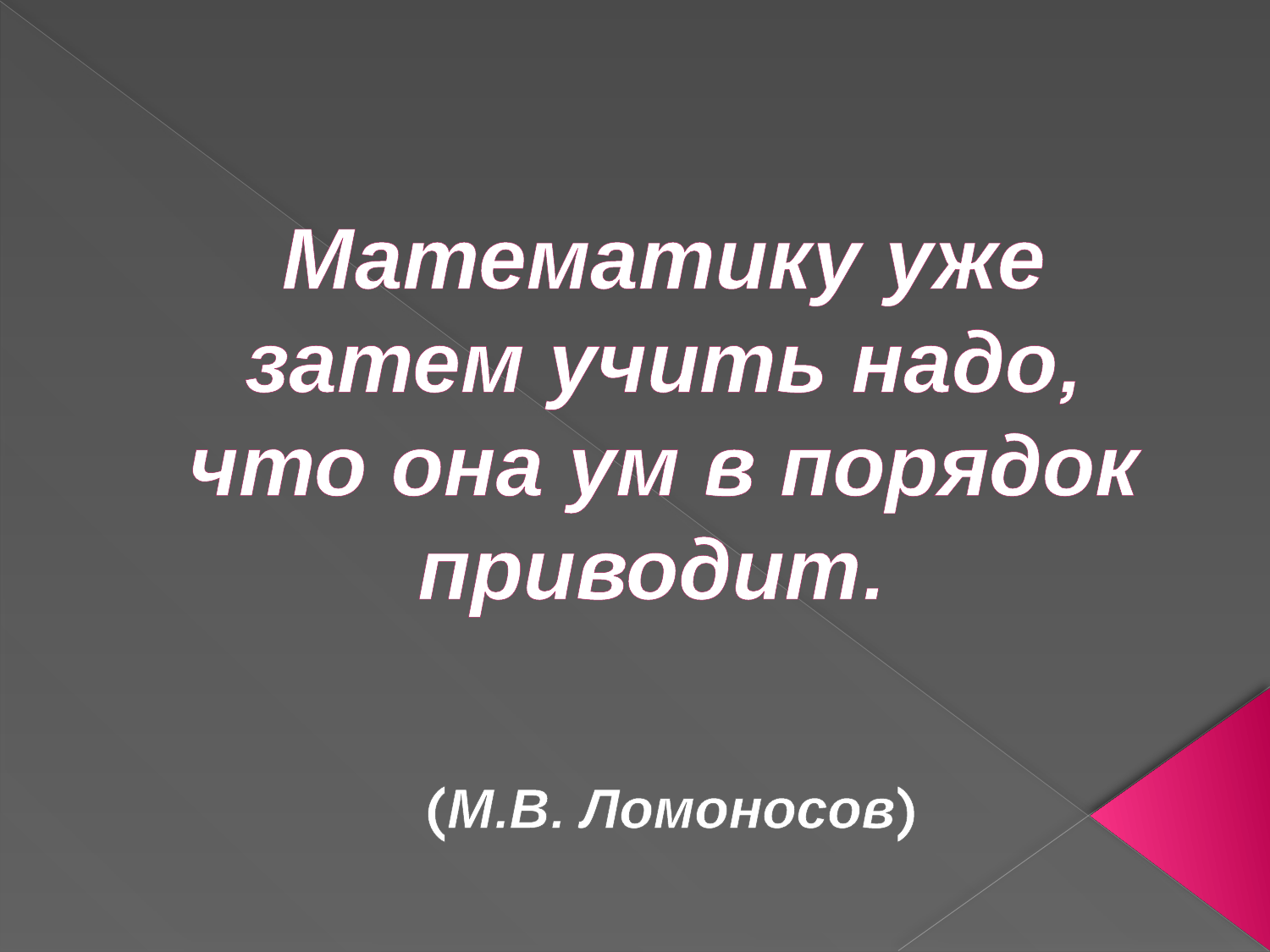

# Математику уже затем учить надо, что она ум в порядок приводит.
(М.В. Ломоносов)